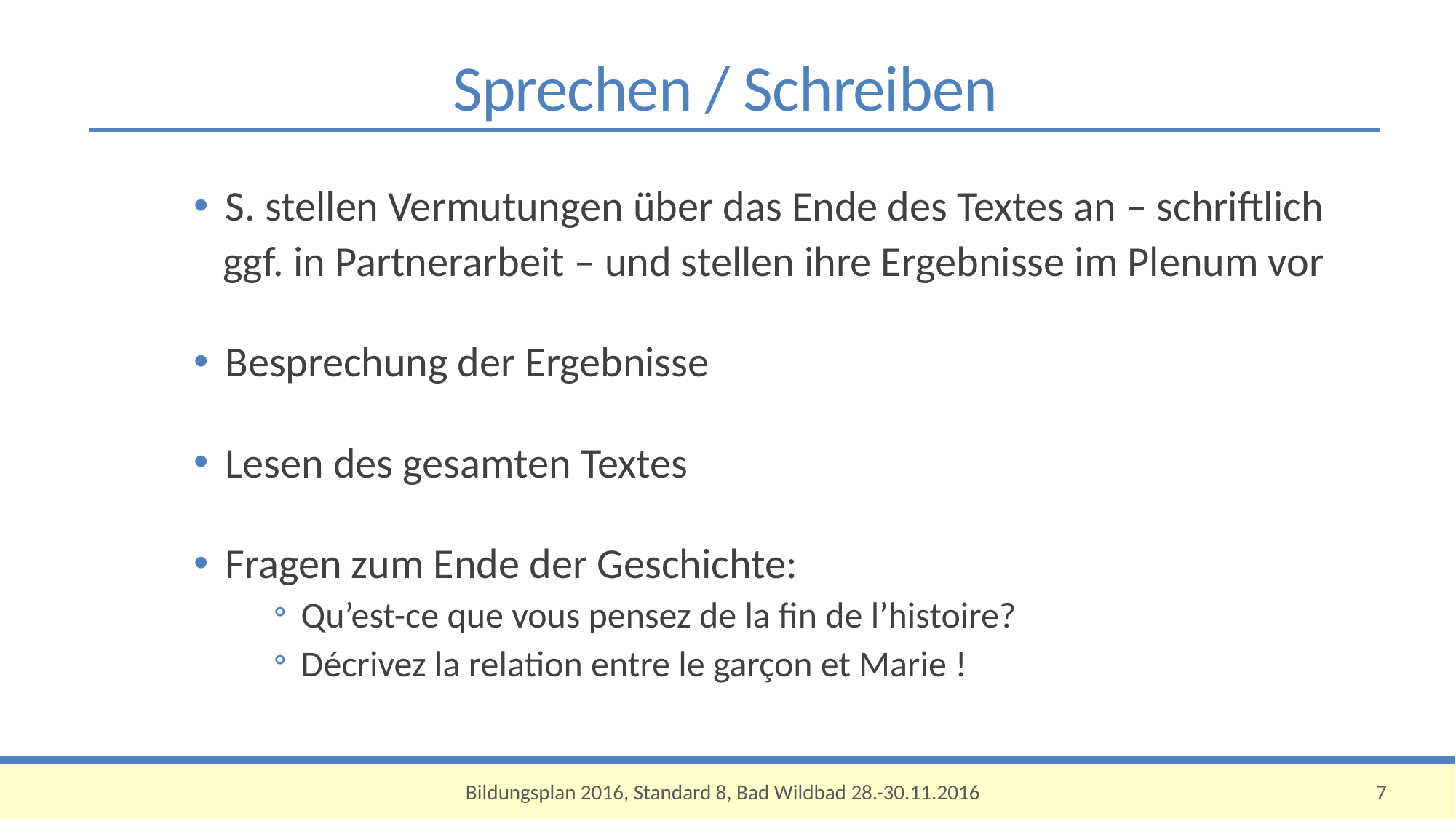

Sprechen / Schreiben
 S. stellen Vermutungen über das Ende des Textes an – schriftlich
   ggf. in Partnerarbeit – und stellen ihre Ergebnisse im Plenum vor
 Besprechung der Ergebnisse
 Lesen des gesamten Textes
 Fragen zum Ende der Geschichte:
Qu’est-ce que vous pensez de la fin de l’histoire?
Décrivez la relation entre le garçon et Marie !